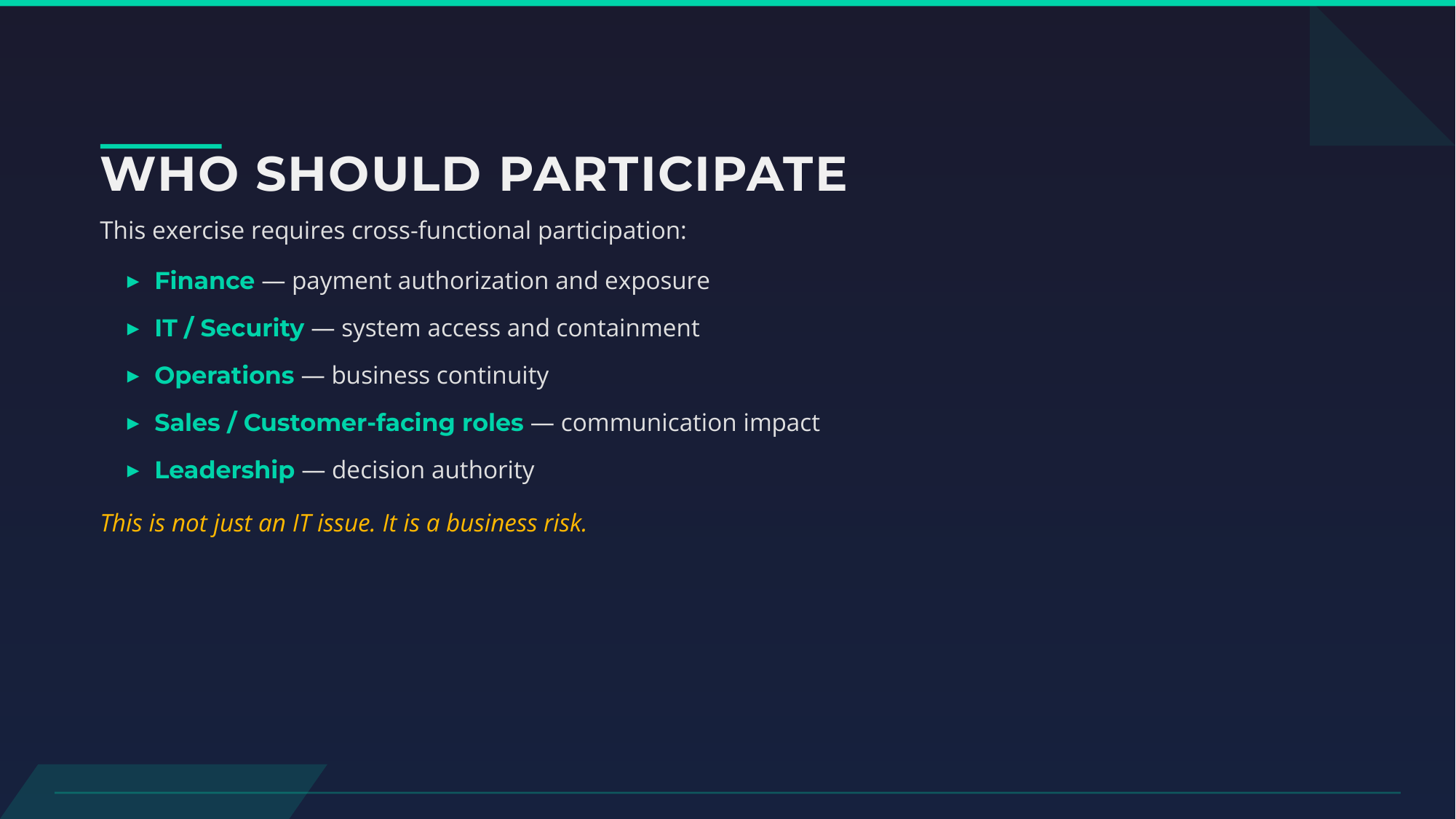

# WHO SHOULD PARTICIPATE

This exercise requires cross-functional participation:
Finance — payment authorization and exposure
IT / Security — system access and containment
Operations — business continuity
Sales / Customer-facing roles — communication impact
Leadership — decision authority
This is not just an IT issue. It is a business risk.